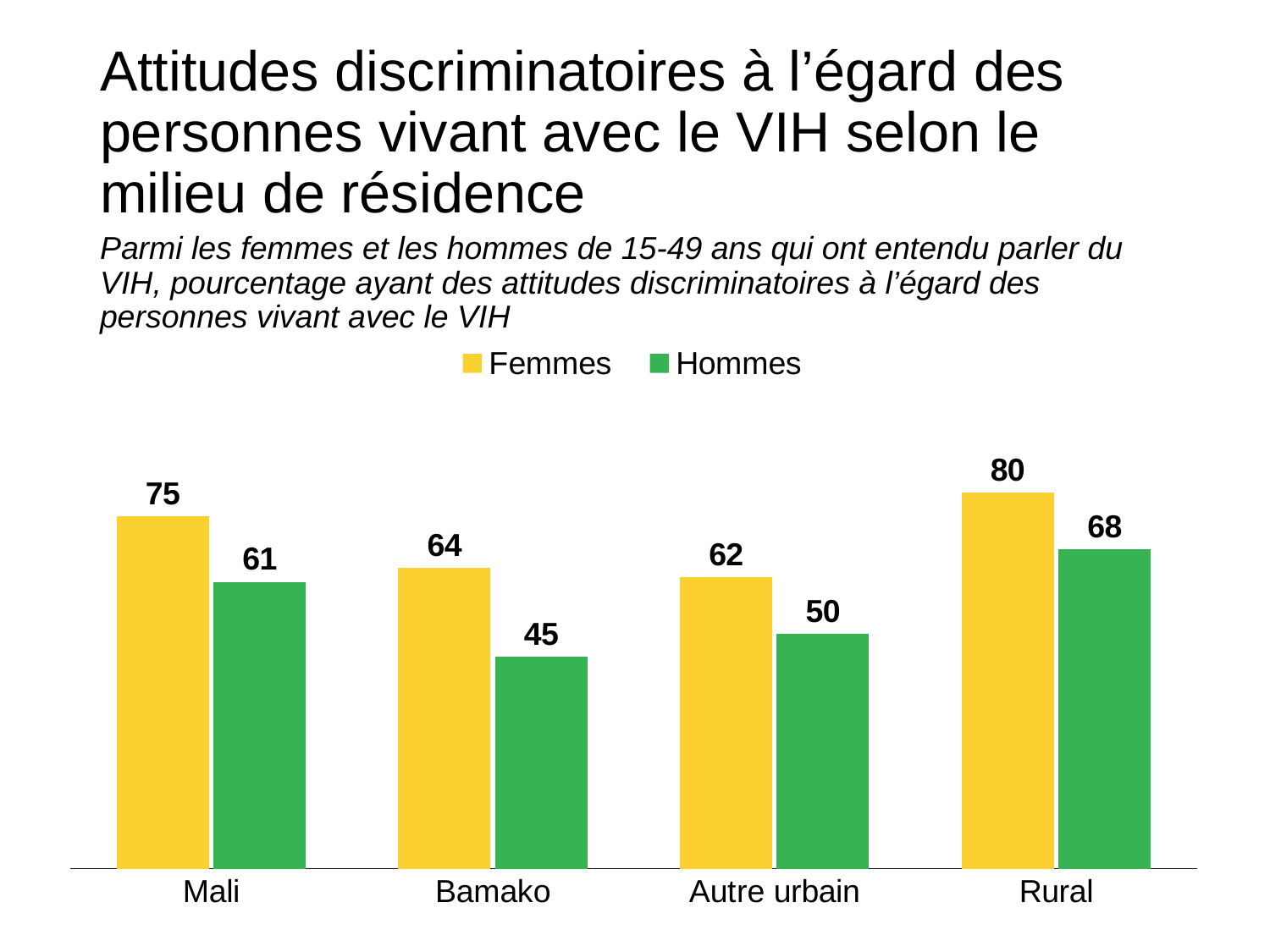

# Attitudes discriminatoires à l’égard des personnes vivant avec le VIH selon le milieu de résidence
Parmi les femmes et les hommes de 15-49 ans qui ont entendu parler du VIH, pourcentage ayant des attitudes discriminatoires à l’égard des personnes vivant avec le VIH

### Chart

| Category | Femmes | Hommes |
|---|---|---|
| Mali | 75.0 | 61.0 |
| Bamako | 64.0 | 45.0 |
| Autre urbain | 62.0 | 50.0 |
| Rural | 80.0 | 68.0 |